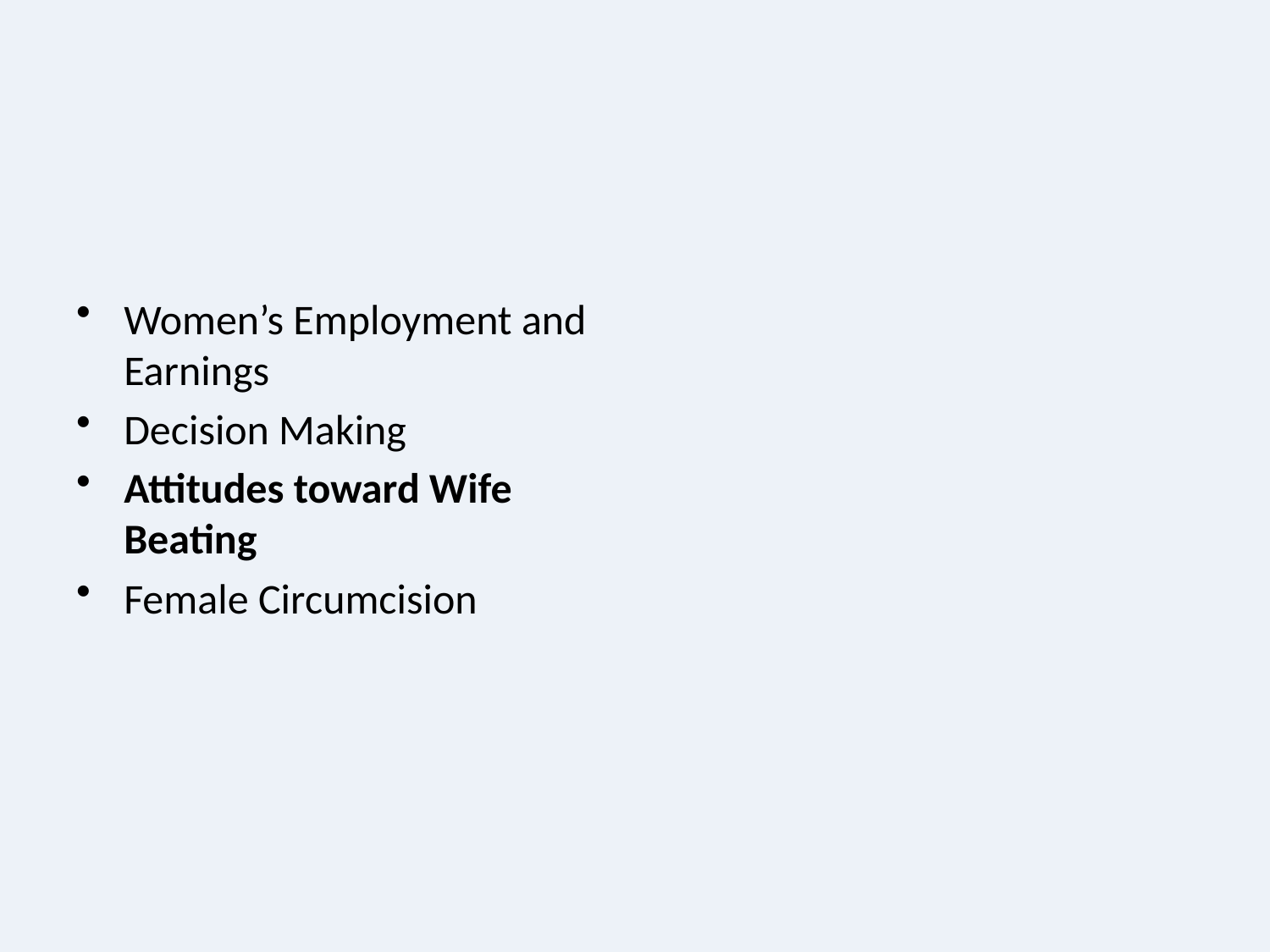

Women’s Employment and Earnings
Decision Making
Attitudes toward Wife Beating
Female Circumcision